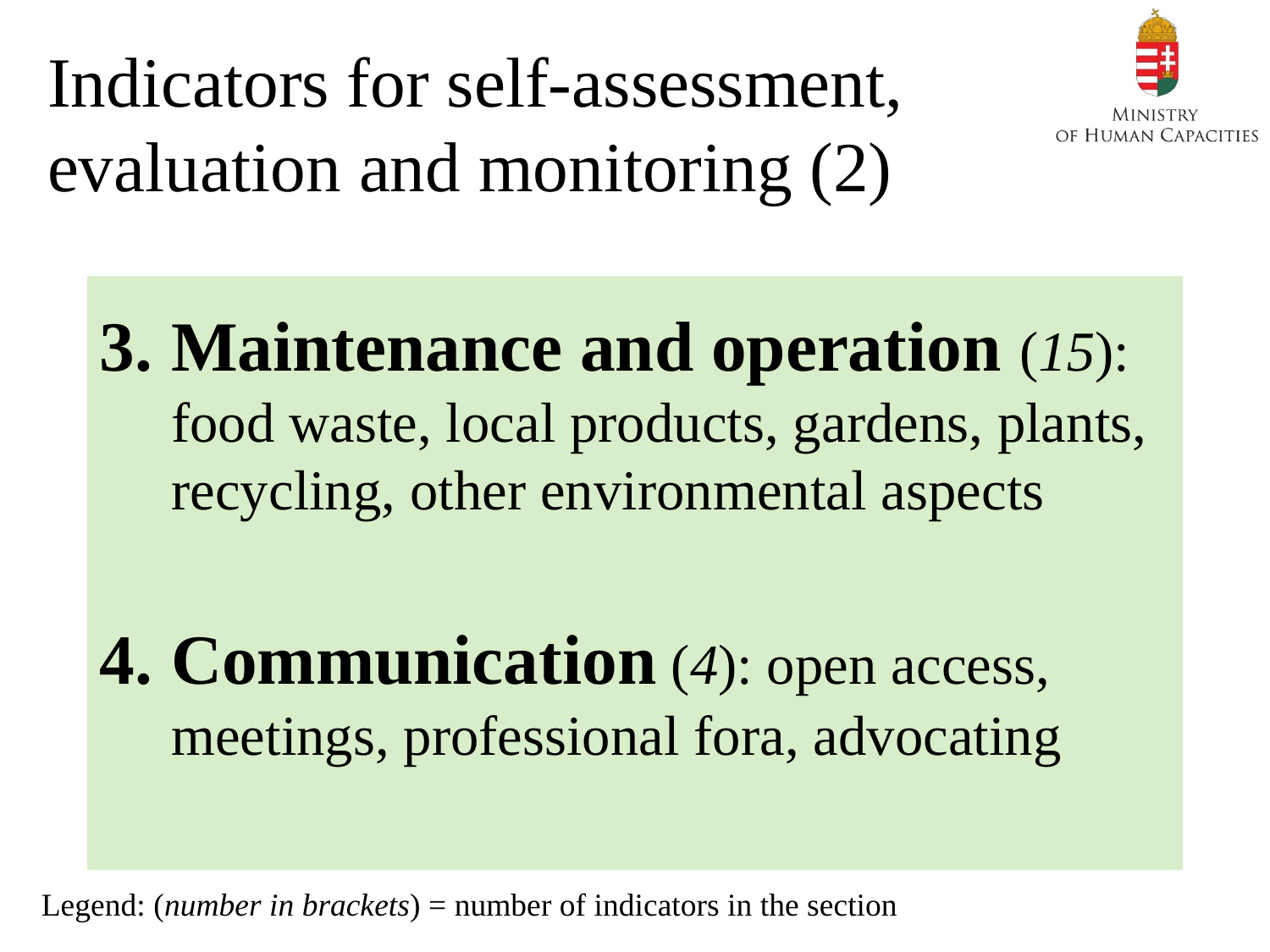

# Indicators for self-assessment, evaluation and monitoring (2)
Maintenance and operation (15): food waste, local products, gardens, plants, recycling, other environmental aspects

Communication (4): open access, meetings, professional fora, advocating

Legend: (number in brackets) = number of indicators in the section